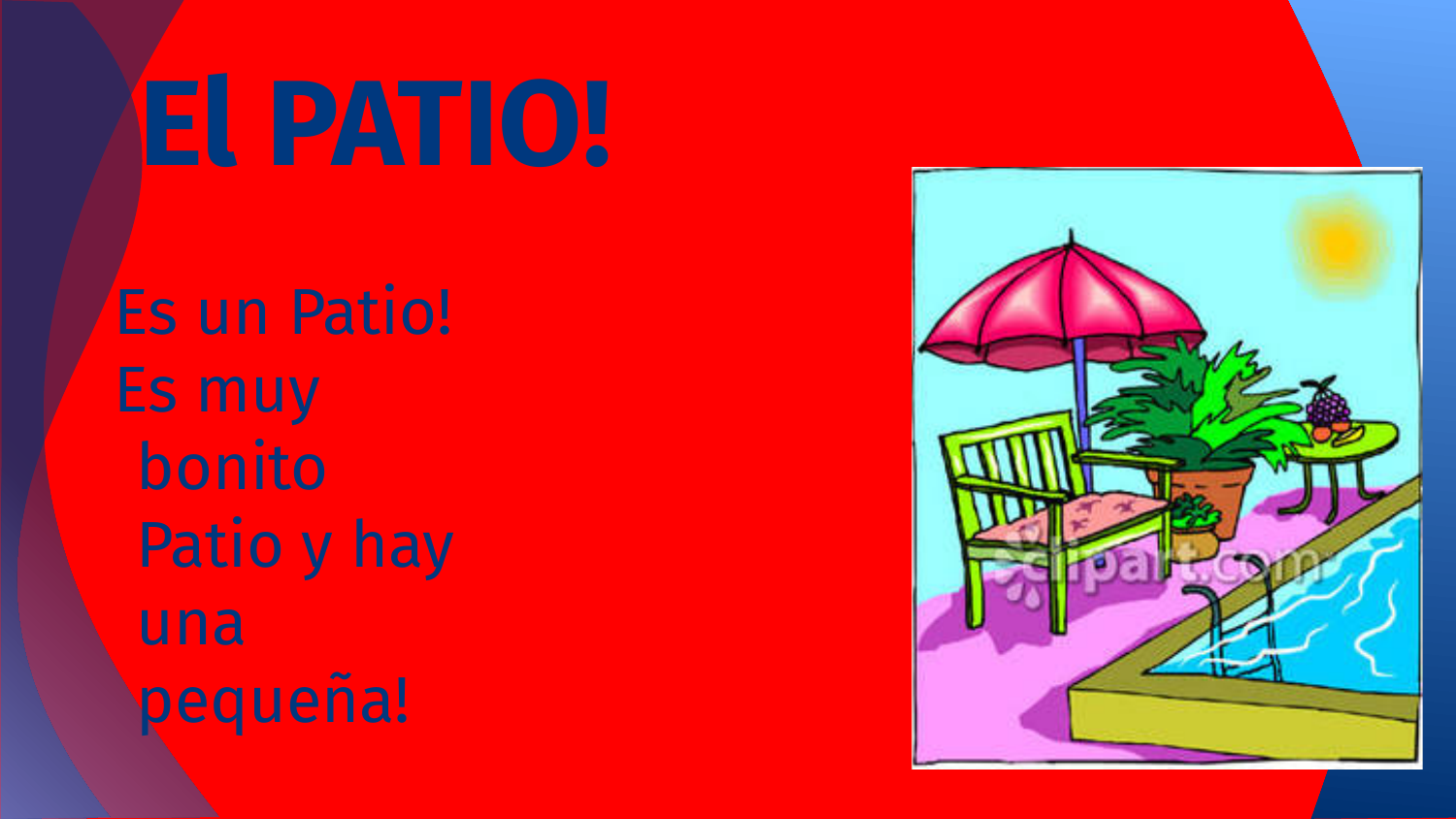

# El PATIO!

Es un Patio!
Es muy bonito Patio y hay una pequeña!